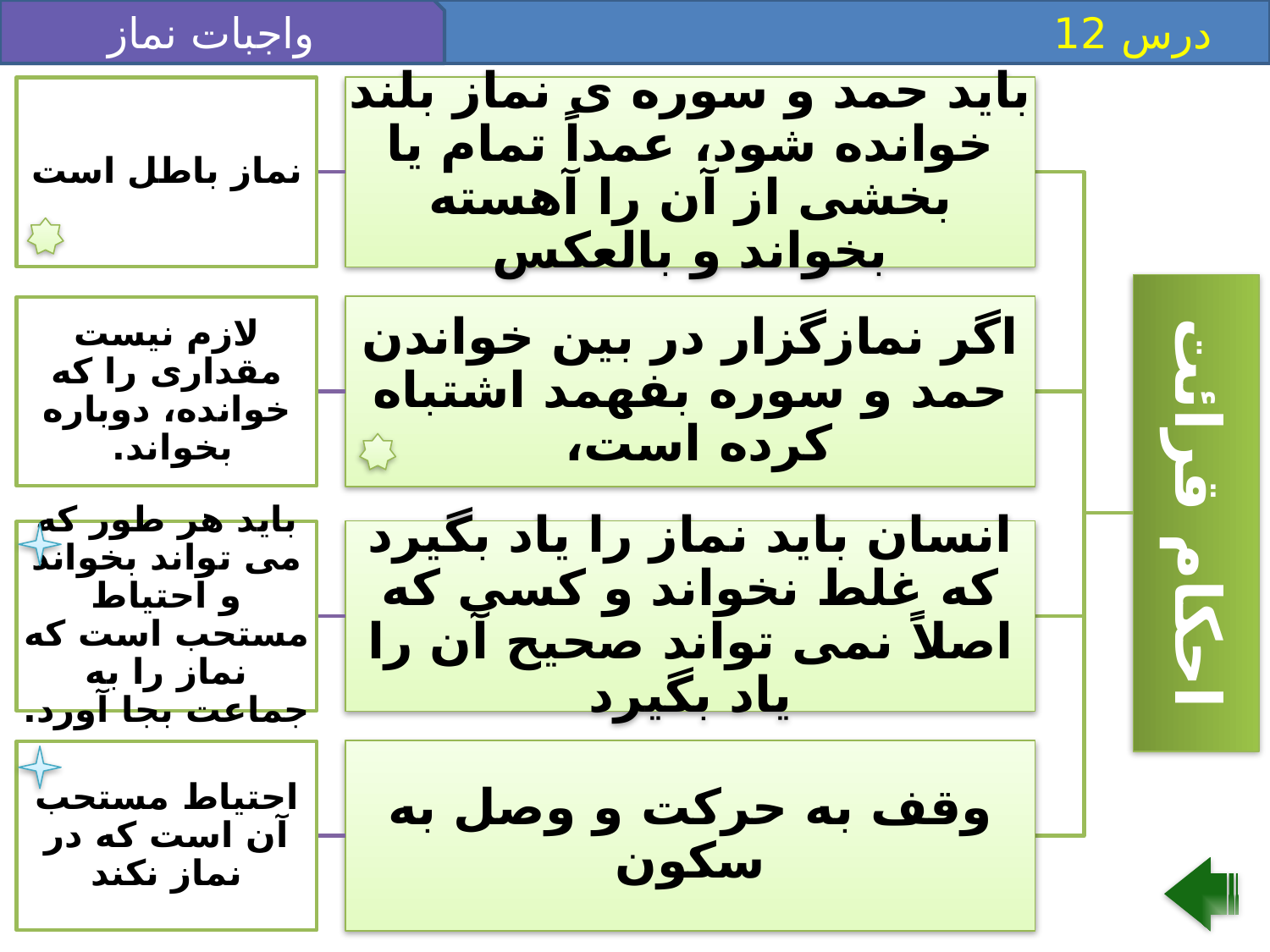

واجبات نماز 2
 درس 12
باید حمد و سوره ی نماز بلند خوانده شود، عمداً تمام یا بخشی از آن را آهسته بخواند و بالعکس

نماز باطل است

اگر نمازگزار در بين خواندن حمد و سوره بفهمد اشتباه كرده است،

لازم نيست مقدارى را كه خوانده، دوباره بخواند.

احکام قرائت

انسان بايد نماز را ياد بگيرد كه غلط نخواند و كسى كه اصلاً نمى تواند صحيح آن را ياد بگيرد

وقف به حركت و وصل به سكون
بايد هر طور كه مى تواند بخواند و احتياط مستحب است كه نماز را به جماعت بجا آورد.

احتياط مستحب آن است كه در نماز نکند